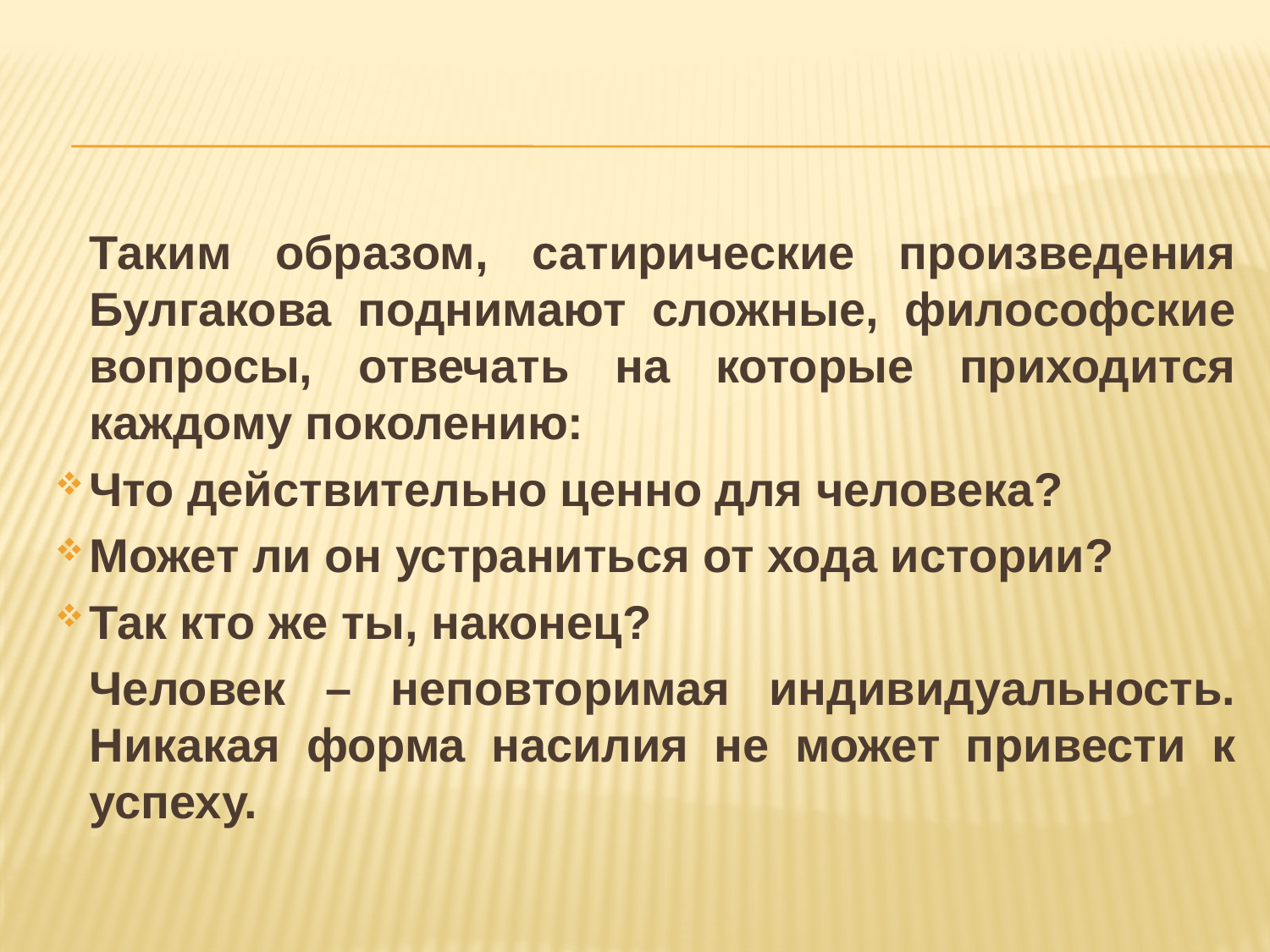

#
	Таким образом, сатирические произведения Булгакова поднимают сложные, философские вопросы, отвечать на которые приходится каждому поколению:
	Что действительно ценно для человека?
	Может ли он устраниться от хода истории?
	Так кто же ты, наконец?
	Человек – неповторимая индивидуальность. Никакая форма насилия не может привести к успеху.